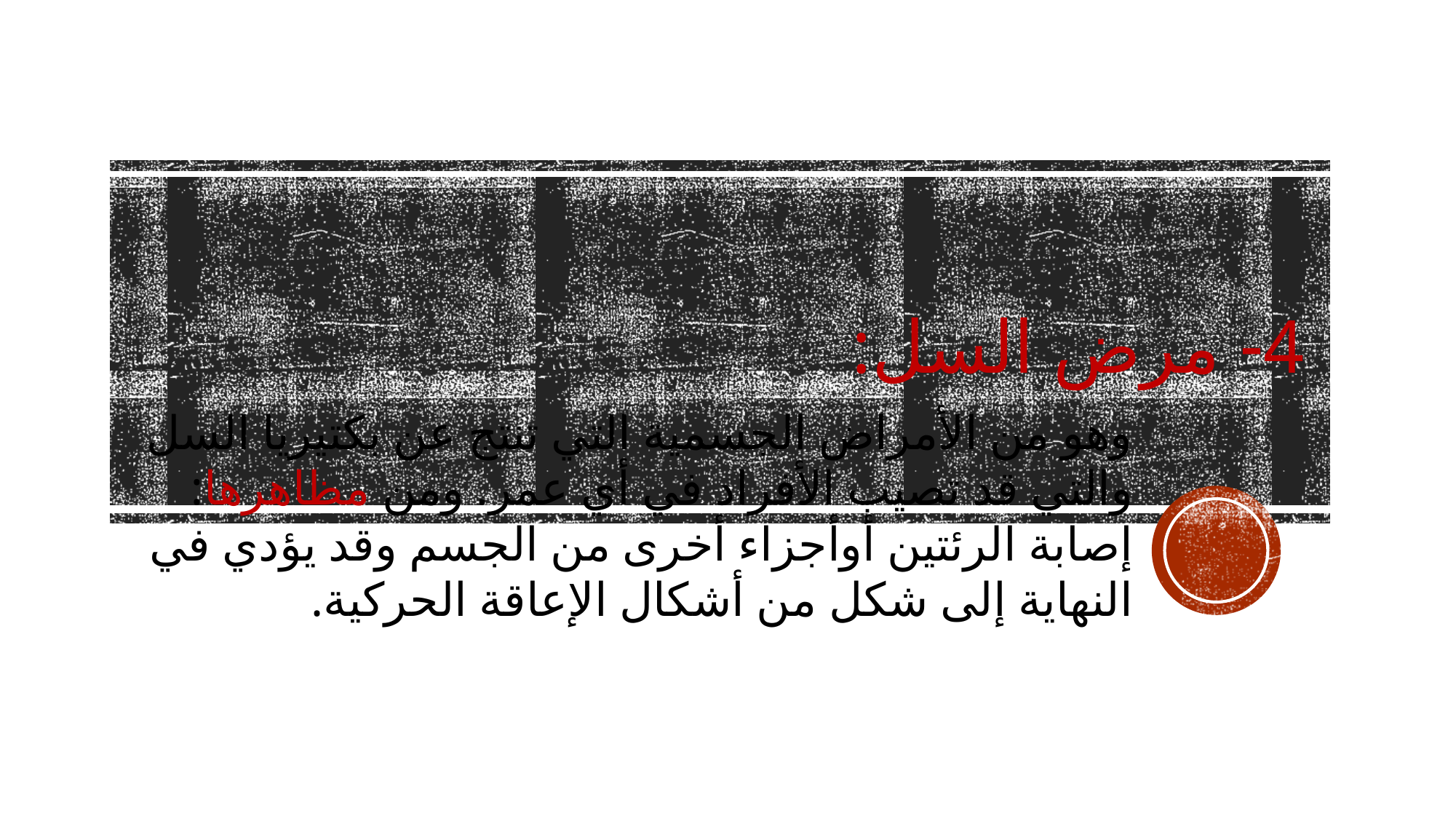

# 4- مرض السل:
وهو من الأمراض الجسمية التي تنتج عن بكتيريا السل والتي قد تصيب الأفراد في أي عمر. ومن مظاهرها:
إصابة الرئتين أوأجزاء أخرى من الجسم وقد يؤدي في النهاية إلى شكل من أشكال الإعاقة الحركية.